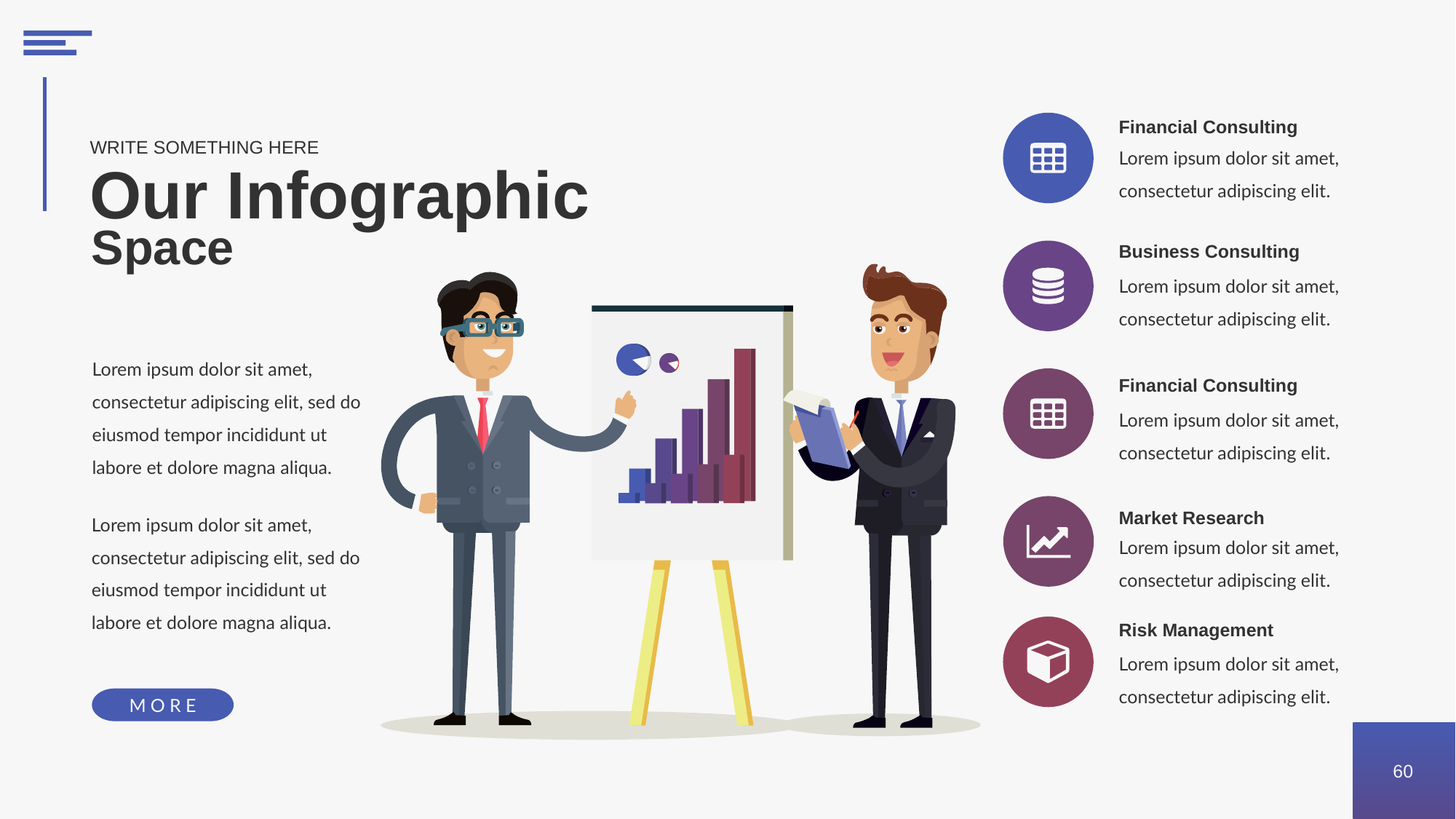

Financial Consulting

WRITE SOMETHING HERE
Our Infographic
Space
Lorem ipsum dolor sit amet, consectetur adipiscing elit.
Business Consulting

Lorem ipsum dolor sit amet, consectetur adipiscing elit.

Lorem ipsum dolor sit amet, consectetur adipiscing elit, sed do eiusmod tempor incididunt ut labore et dolore magna aliqua.

Financial Consulting
Lorem ipsum dolor sit amet, consectetur adipiscing elit.

Lorem ipsum dolor sit amet, consectetur adipiscing elit, sed do eiusmod tempor incididunt ut labore et dolore magna aliqua.
Market Research
Lorem ipsum dolor sit amet, consectetur adipiscing elit.
Risk Management

Lorem ipsum dolor sit amet, consectetur adipiscing elit.
MORE